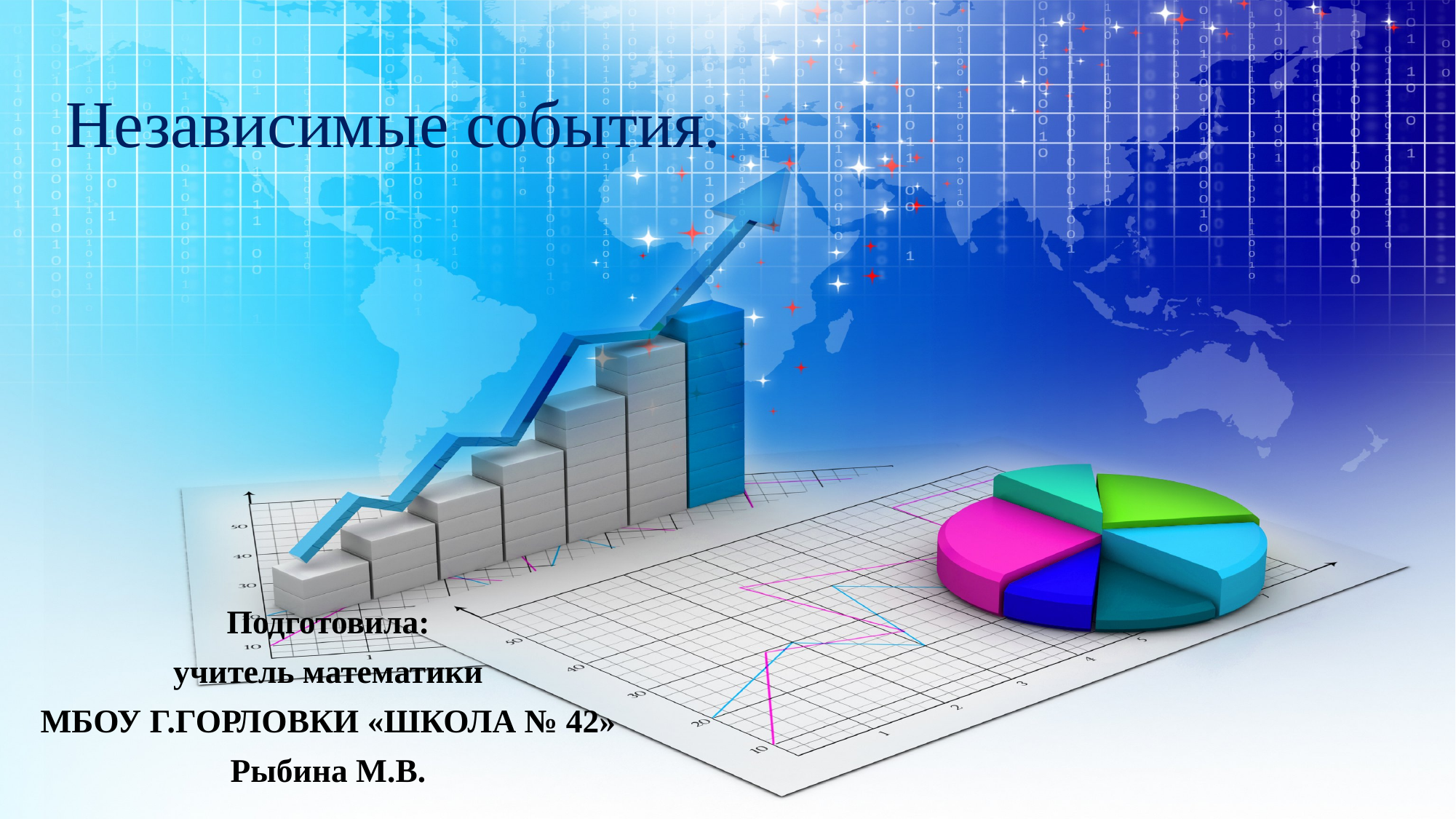

# Независимые собы­тия.
Подготовила:
учитель математики
МБОУ Г.ГОРЛОВКИ «ШКОЛА № 42»
Рыбина М.В.